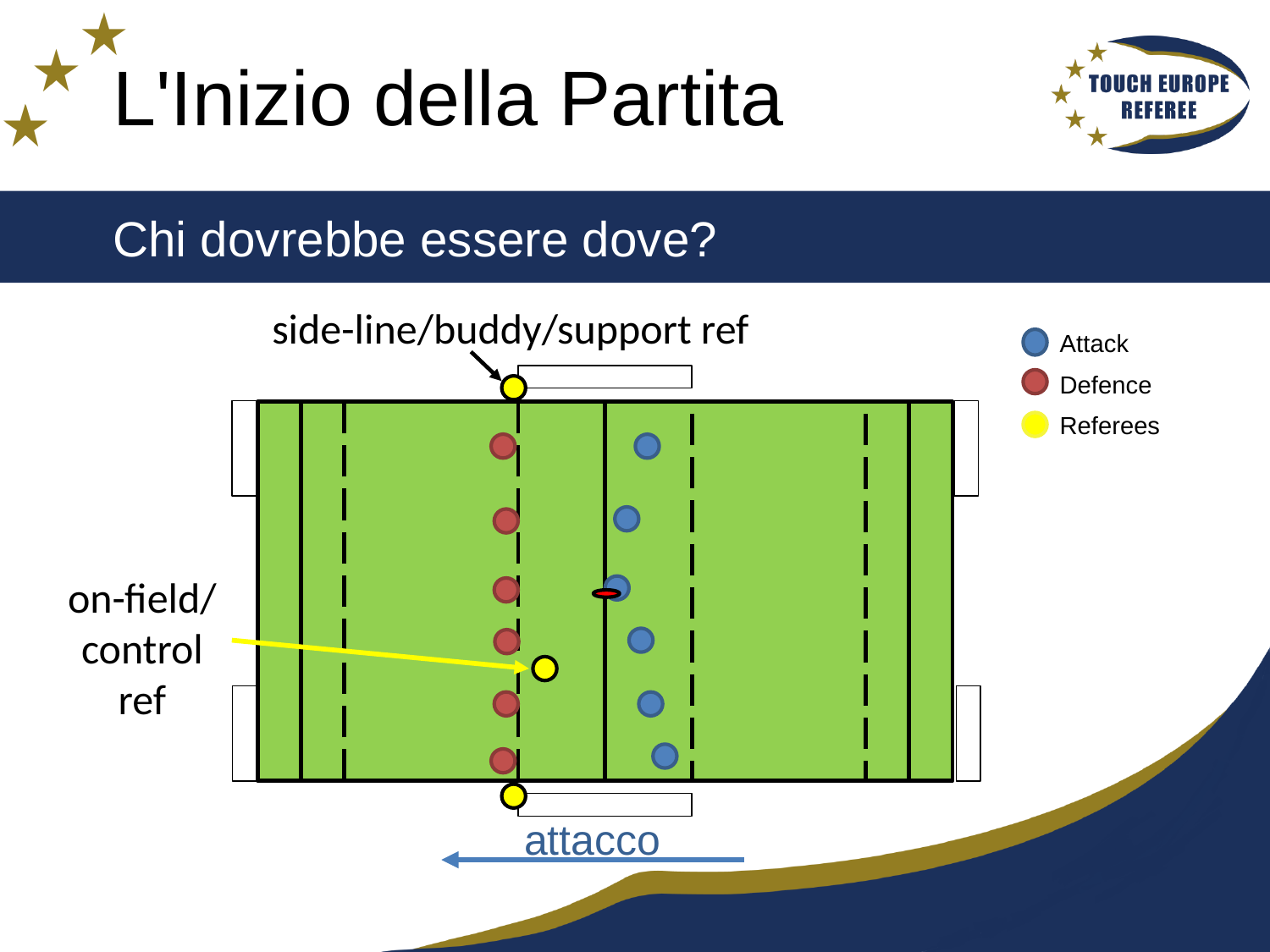

# L'Inizio della Partita

Chi dovrebbe essere dove?
side-line/buddy/support ref
Attack

Defence

Referees

on-field/
control
ref

attacco